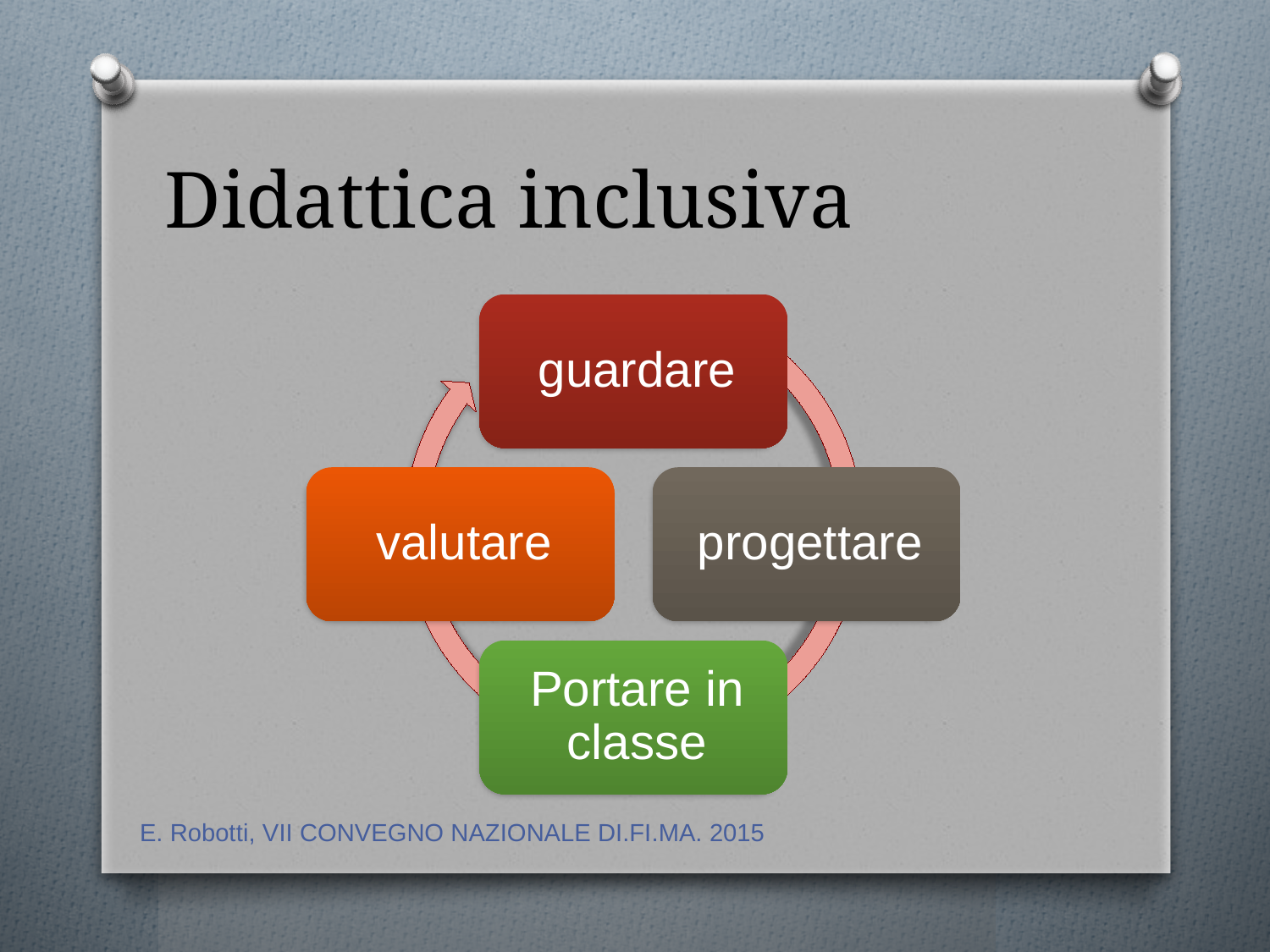

# Didattica inclusiva
guardare
progettare
Portare in classe
valutare
E. Robotti, VII CONVEGNO NAZIONALE DI.FI.MA. 2015